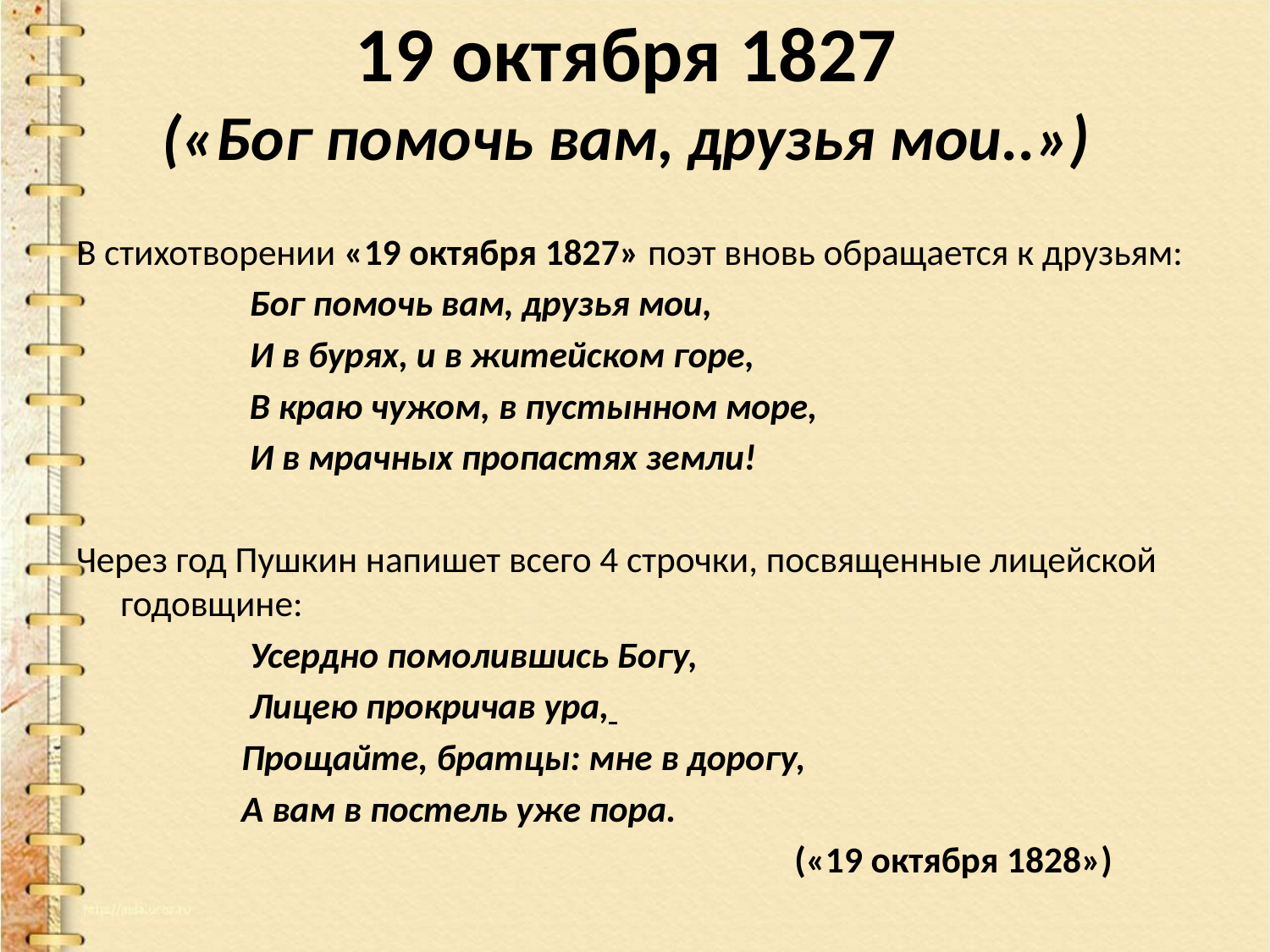

# 19 октября 1827 («Бог помочь вам, друзья мои..»)
В стихотворении «19 октября 1827» поэт вновь обращается к друзьям:
                     Бог помочь вам, друзья мои,
                     И в бурях, и в житейском горе,
                     В краю чужом, в пустынном море,
                     И в мрачных пропастях земли!

Через год Пушкин напишет всего 4 строчки, посвященные лицейской годовщине:
                     Усердно помолившись Богу,
                     Лицею прокричав ура,
                    Прощайте, братцы: мне в дорогу,
                    А вам в постель уже пора.
                                                                                       («19 октября 1828»)